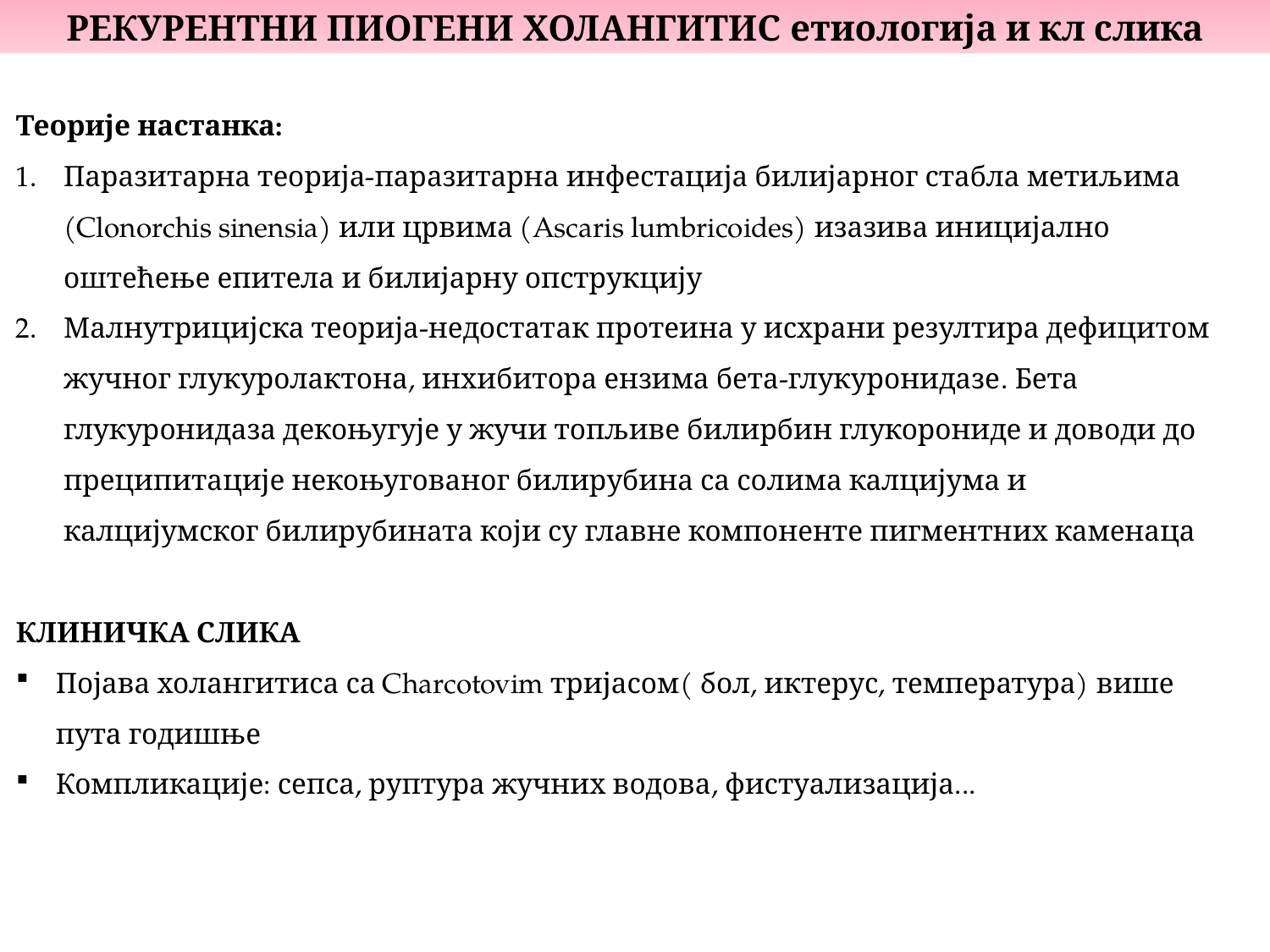

РЕКУРЕНТНИ ПИОГЕНИ ХОЛАНГИТИС етиологија и кл слика
Теорије настанка:
Паразитарна теорија-паразитарна инфестација билијарног стабла метиљима (Clonorchis sinensia) или црвима (Ascaris lumbricoides) изазива иницијално оштећење епитела и билијарну опструкцију
Малнутрицијска теорија-недостатак протеина у исхрани резултира дефицитом жучног глукуролактона, инхибитора ензима бета-глукуронидазе. Бета глукуронидаза декоњугује у жучи топљиве билирбин глукорониде и доводи до преципитације некоњугованог билирубина са солима калцијума и калцијумског билирубината који су главне компоненте пигментних каменаца

КЛИНИЧКА СЛИКА
Појава холангитиса са Charcotovim тријасом( бол, иктерус, температура) више пута годишње
Компликације: сепса, руптура жучних водова, фистуализација...